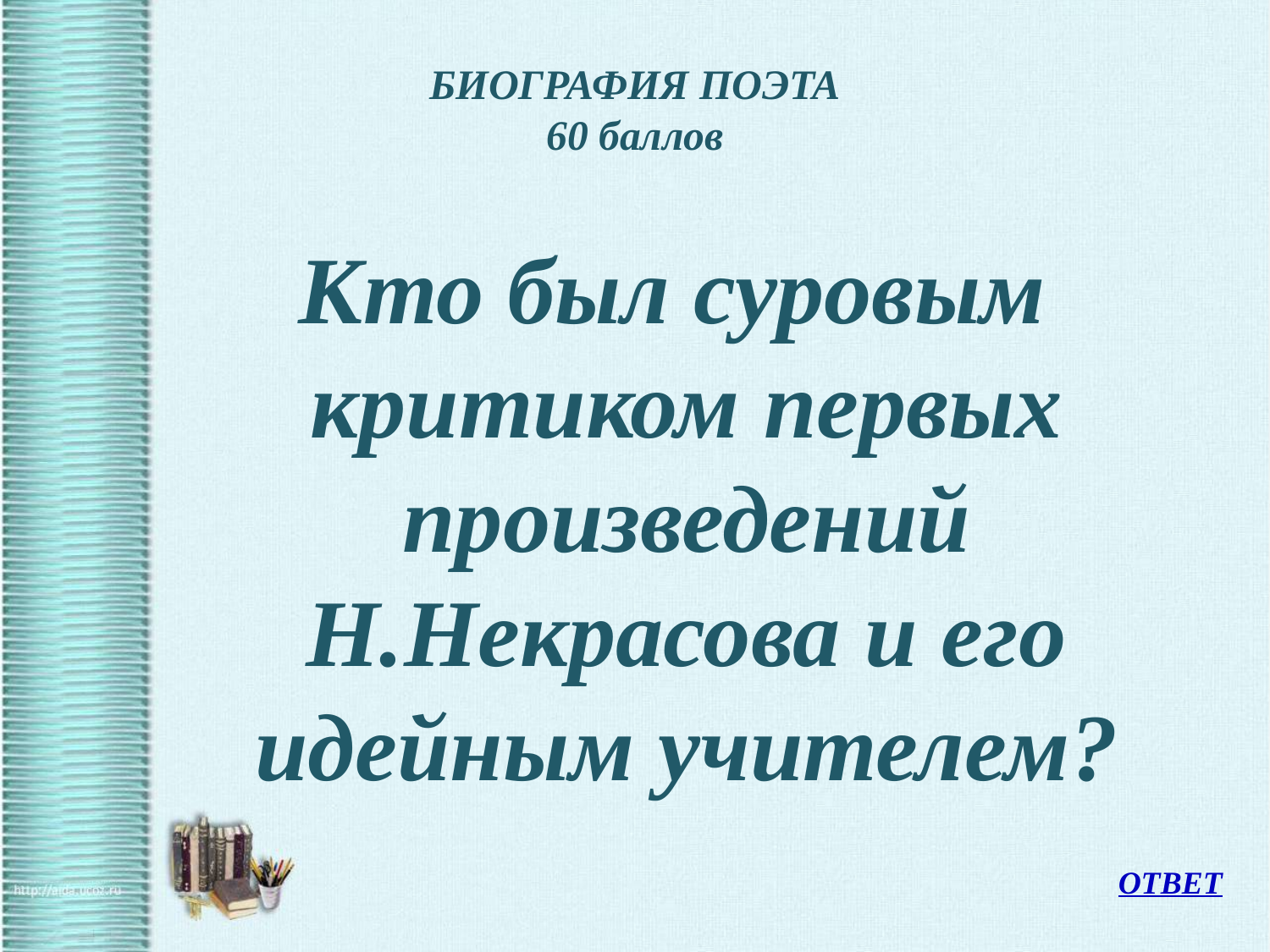

# БИОГРАФИЯ ПОЭТА 60 баллов
 Кто был суровым критиком первых произведений Н.Некрасова и его идейным учителем?
ОТВЕТ